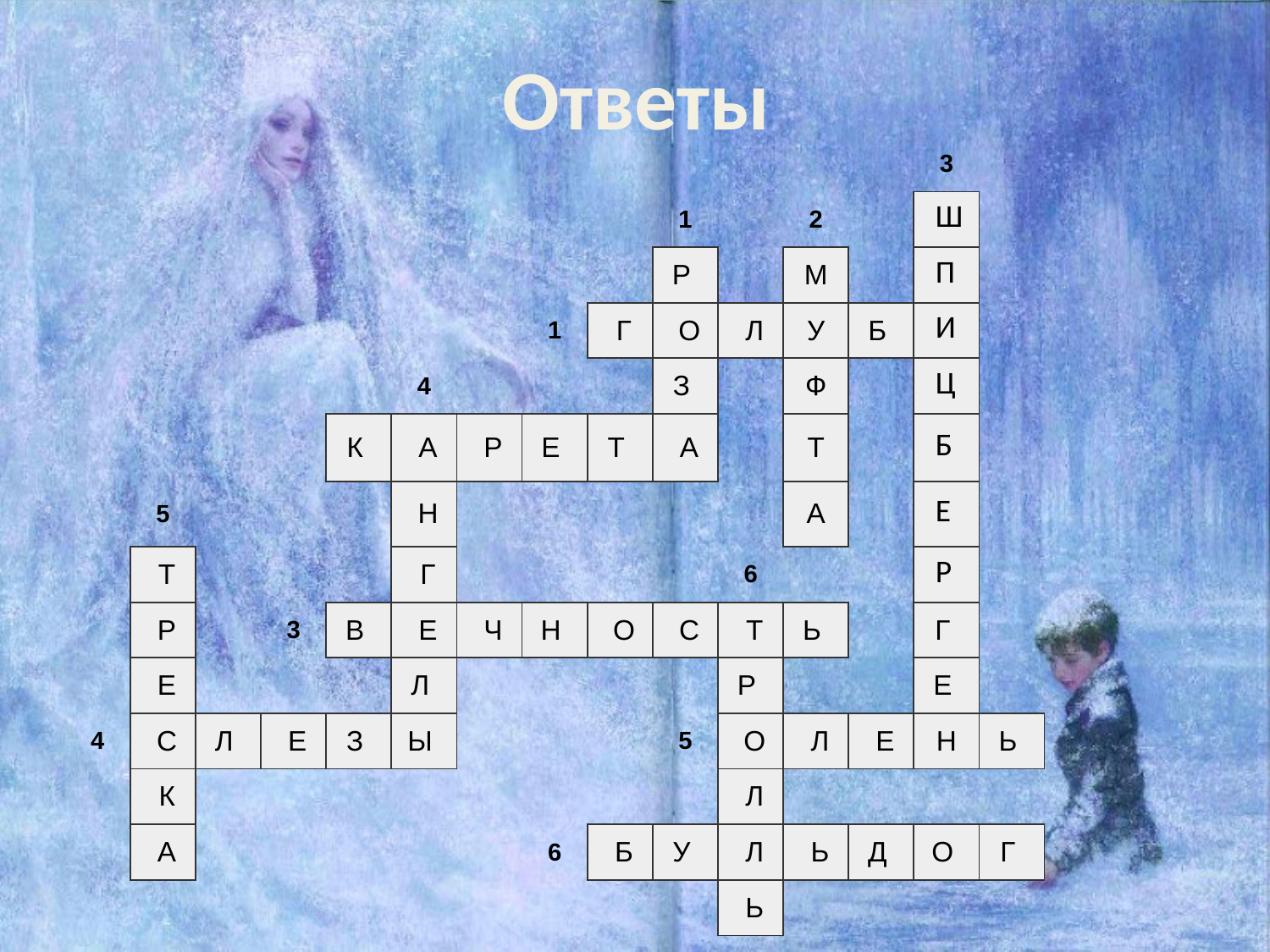

# Ответы
|  |  |  |  |  |  |  |  |  |  |  |  |  | 3 |  |
| --- | --- | --- | --- | --- | --- | --- | --- | --- | --- | --- | --- | --- | --- | --- |
|  |  |  |  |  |  |  |  |  | 1 |  | 2 |  | Ш |  |
|  |  |  |  |  |  |  |  |  | Р |  | М |  | П |  |
|  |  |  |  |  |  |  | 1 | Г | О | Л | У | Б | И |  |
|  |  |  |  |  | 4 |  |  |  | З |  | Ф |  | Ц |  |
|  |  |  |  | К | А | Р | Е | Т | А |  | Т |  | Б |  |
|  | 5 |  |  |  | Н |  |  |  |  |  | А |  | Е |  |
|  | Т |  |  |  | Г |  |  |  |  | 6 |  |  | Р |  |
|  | Р |  | 3 | В | Е | Ч | Н | О | С | Т | Ь |  | Г |  |
|  | Е |  |  |  | Л |  |  |  |  | Р |  |  | Е |  |
| 4 | С | Л | Е | З | Ы |  |  |  | 5 | О | Л | Е | Н | Ь |
|  | К |  |  |  |  |  |  |  |  | Л |  |  |  |  |
|  | А |  |  |  |  |  | 6 | Б | У | Л | Ь | Д | О | Г |
|  |  |  |  |  |  |  |  |  |  | Ь |  |  |  |  |